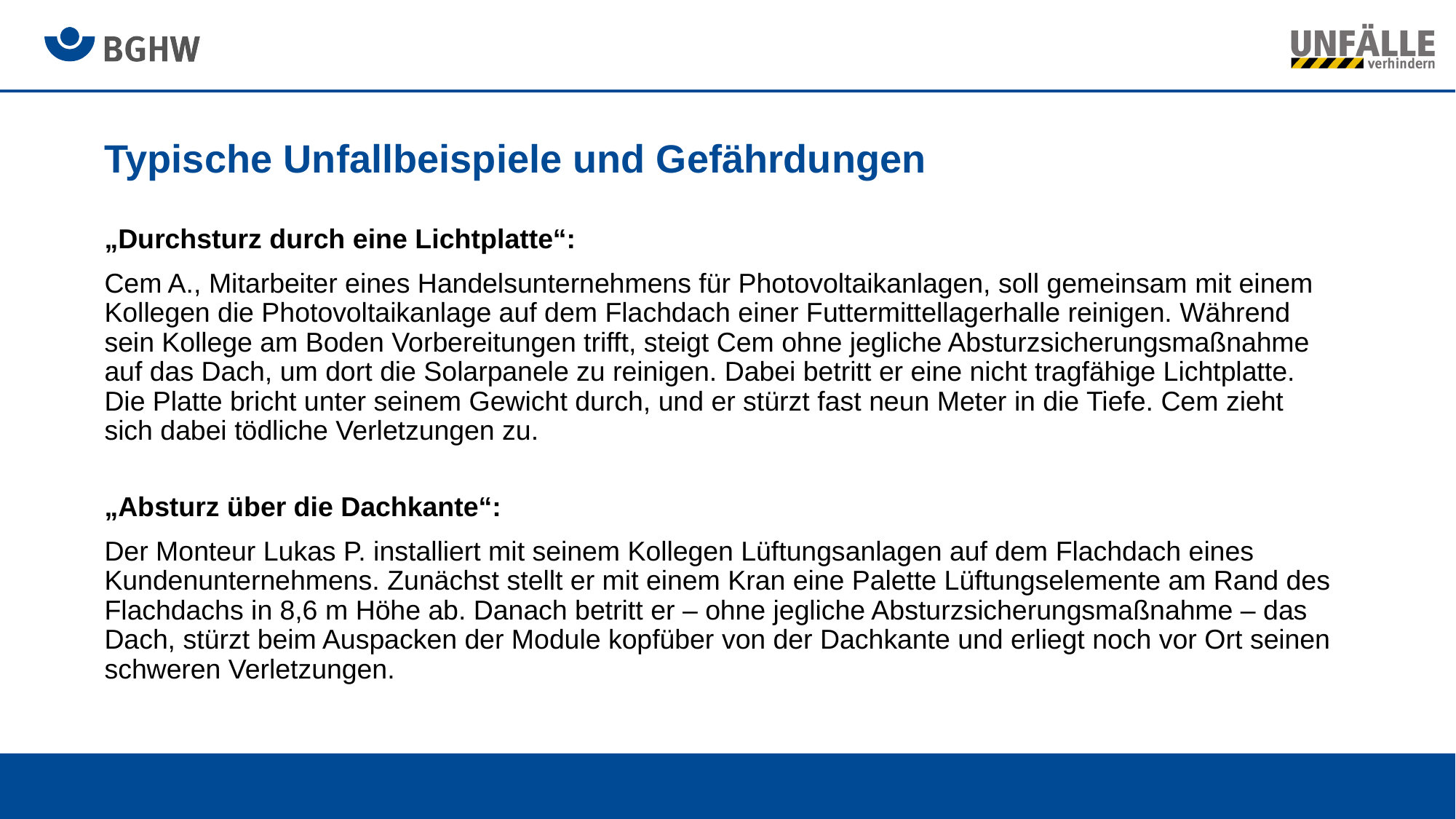

# Typische Unfallbeispiele und Gefährdungen
„Durchsturz durch eine Lichtplatte“:
Cem A., Mitarbeiter eines Handelsunternehmens für Photovoltaikanlagen, soll gemeinsam mit einem Kollegen die Photovoltaikanlage auf dem Flachdach einer Futtermittellagerhalle reinigen. Während sein Kollege am Boden Vorbereitungen trifft, steigt Cem ohne jegliche Absturzsicherungsmaßnahme auf das Dach, um dort die Solarpanele zu reinigen. Dabei betritt er eine nicht tragfähige Lichtplatte. Die Platte bricht unter seinem Gewicht durch, und er stürzt fast neun Meter in die Tiefe. Cem zieht sich dabei tödliche Verletzungen zu.

„Absturz über die Dachkante“:
Der Monteur Lukas P. installiert mit seinem Kollegen Lüftungsanlagen auf dem Flachdach eines Kundenunternehmens. Zunächst stellt er mit einem Kran eine Palette Lüftungselemente am Rand des Flachdachs in 8,6 m Höhe ab. Danach betritt er – ohne jegliche Absturzsicherungsmaßnahme – das Dach, stürzt beim Auspacken der Module kopfüber von der Dachkante und erliegt noch vor Ort seinen schweren Verletzungen.